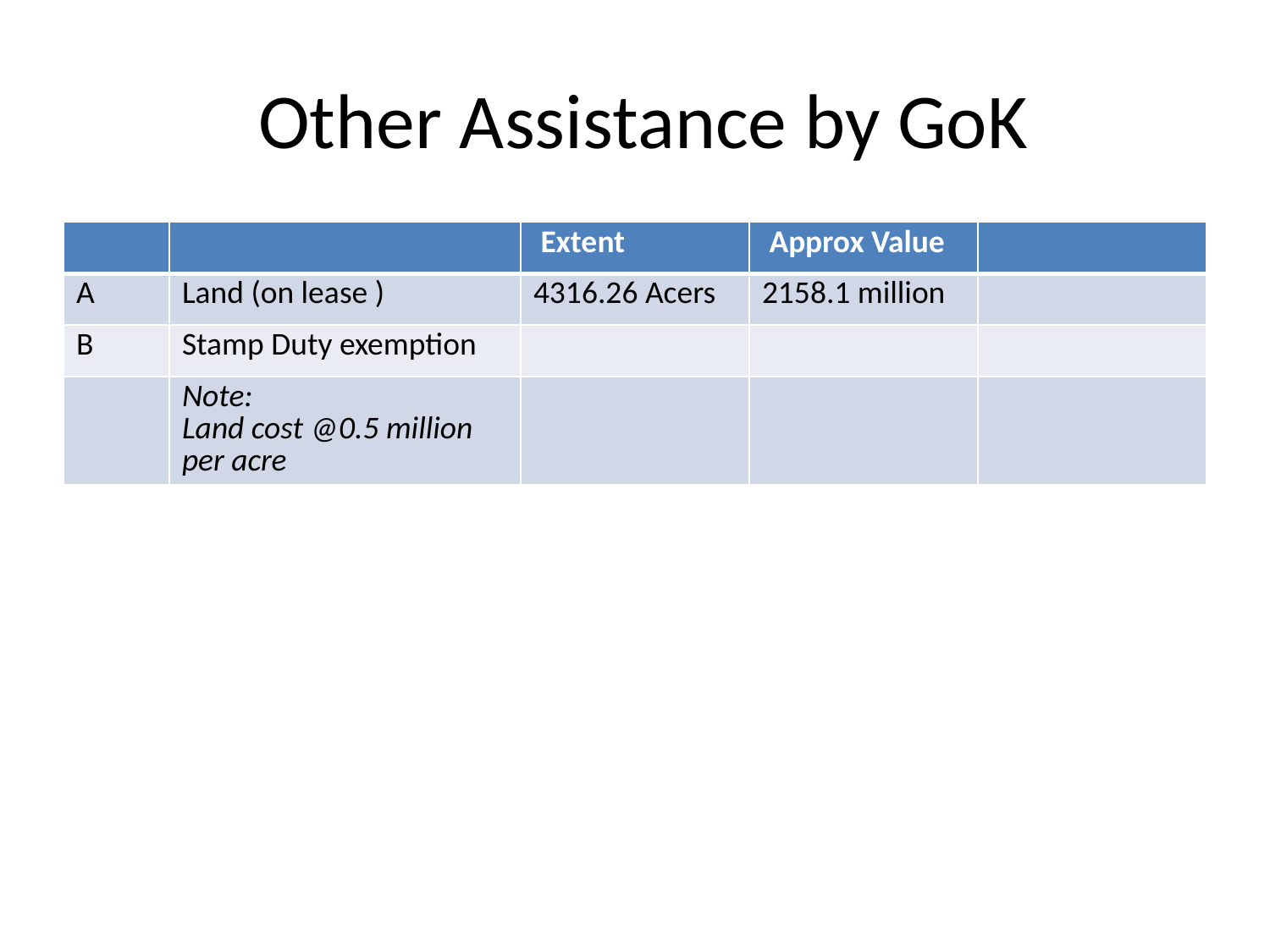

# Other Assistance by GoK
|  |  | Extent | Approx Value |  |
| --- | --- | --- | --- | --- |
| A | Land (on lease ) | 4316.26 Acers | 2158.1 million |  |
| B | Stamp Duty exemption |  |  |  |
|  | Note: Land cost @0.5 million per acre |  |  |  |